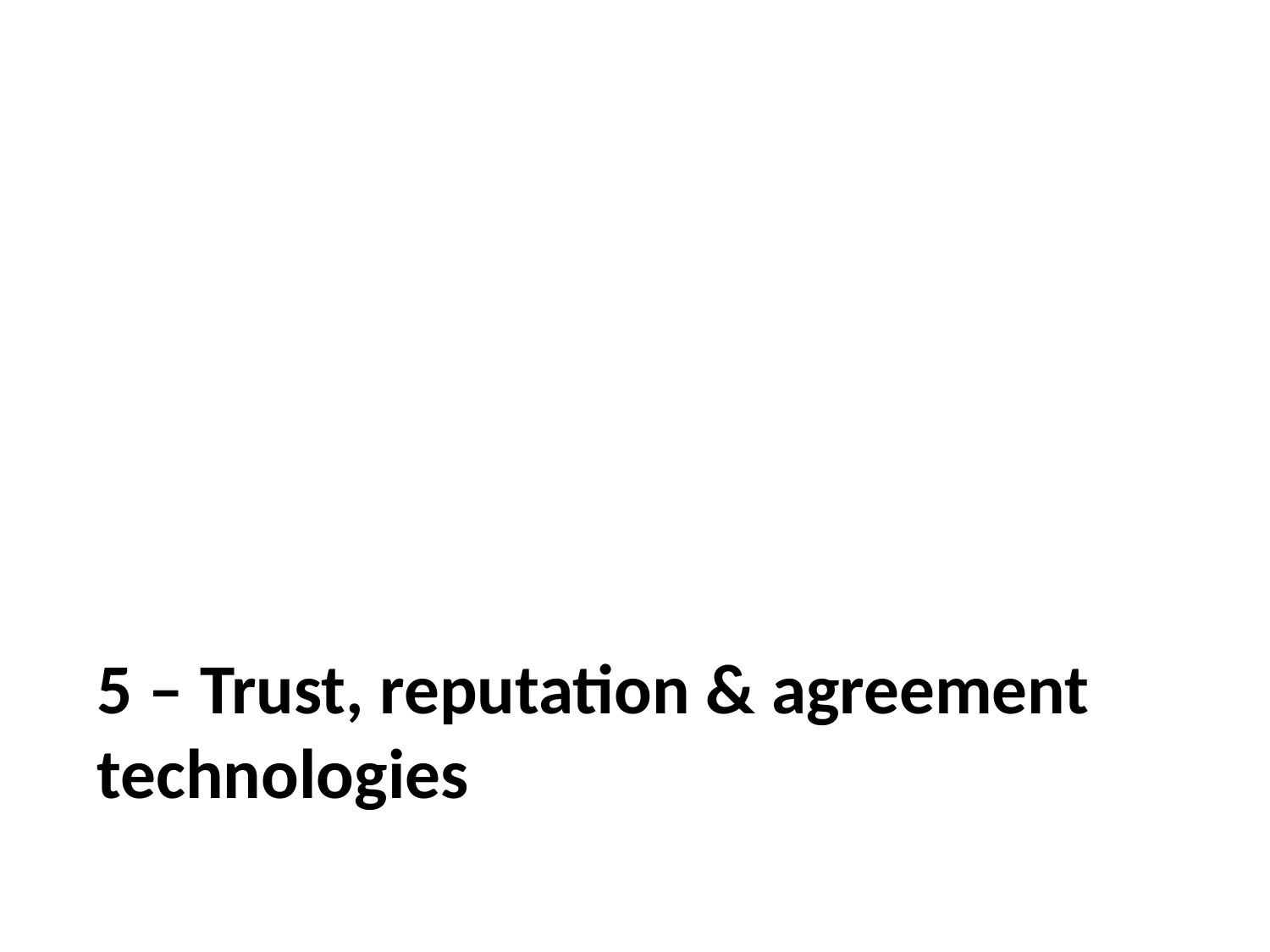

5 – Trust, reputation & agreement technologies